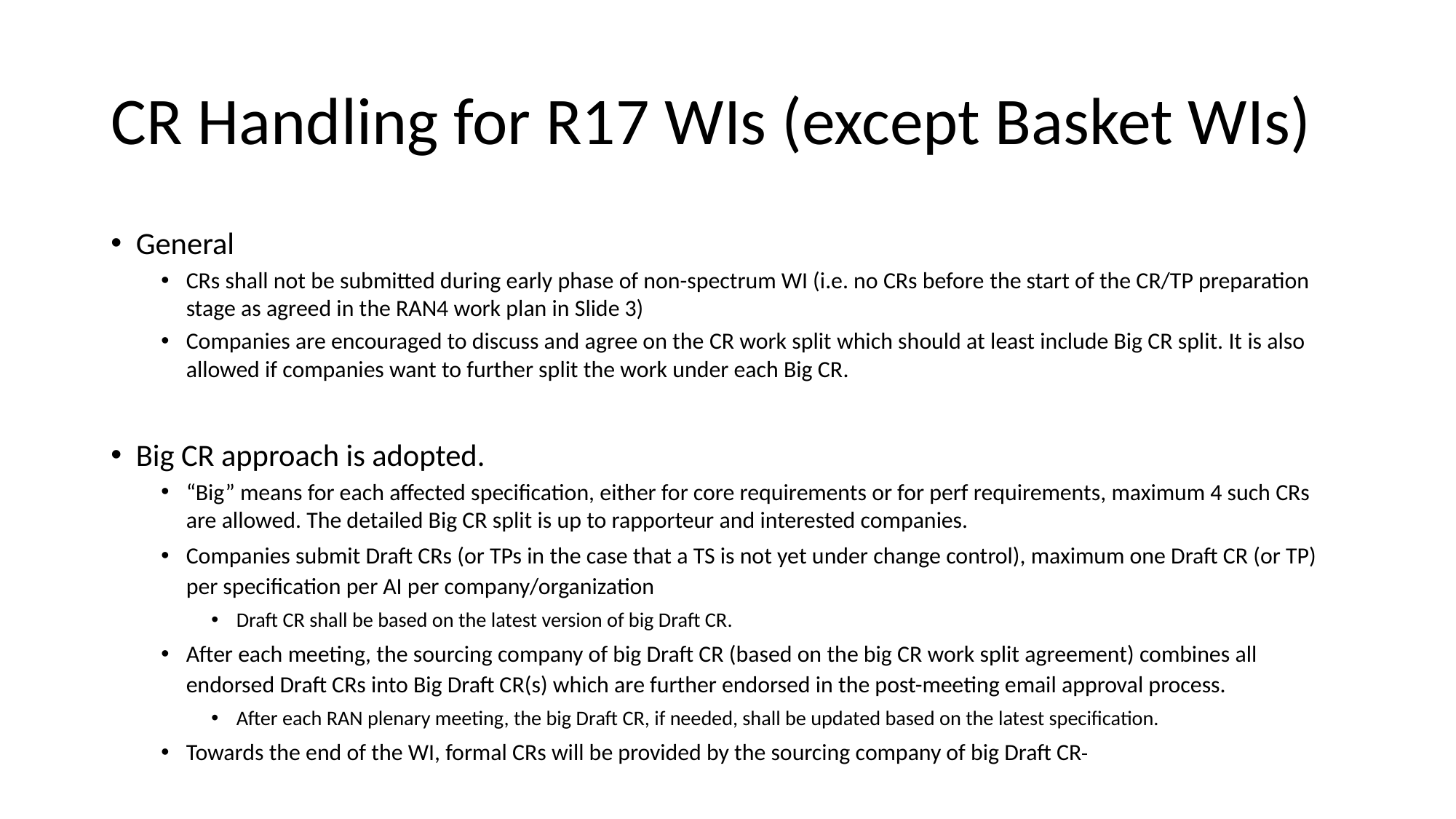

# CR Handling for R17 WIs (except Basket WIs)
General
CRs shall not be submitted during early phase of non-spectrum WI (i.e. no CRs before the start of the CR/TP preparation stage as agreed in the RAN4 work plan in Slide 3)
Companies are encouraged to discuss and agree on the CR work split which should at least include Big CR split. It is also allowed if companies want to further split the work under each Big CR.

Big CR approach is adopted.
“Big” means for each affected specification, either for core requirements or for perf requirements, maximum 4 such CRs are allowed. The detailed Big CR split is up to rapporteur and interested companies.
Companies submit Draft CRs (or TPs in the case that a TS is not yet under change control), maximum one Draft CR (or TP) per specification per AI per company/organization
Draft CR shall be based on the latest version of big Draft CR.
After each meeting, the sourcing company of big Draft CR (based on the big CR work split agreement) combines all endorsed Draft CRs into Big Draft CR(s) which are further endorsed in the post-meeting email approval process.
After each RAN plenary meeting, the big Draft CR, if needed, shall be updated based on the latest specification.
Towards the end of the WI, formal CRs will be provided by the sourcing company of big Draft CR